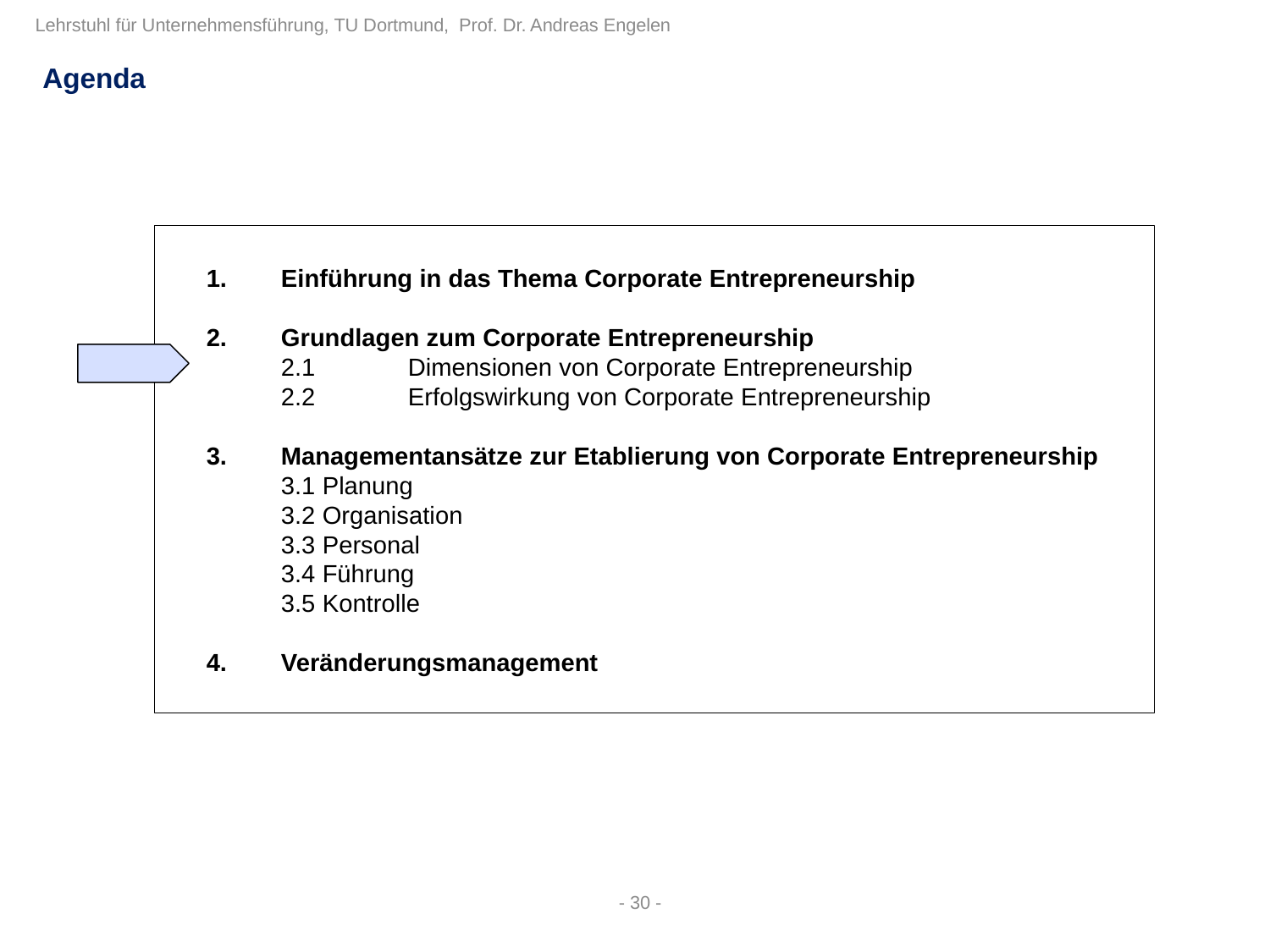

Agenda

Einführung in das Thema Corporate Entrepreneurship

2. 	Grundlagen zum Corporate Entrepreneurship
	2.1 	Dimensionen von Corporate Entrepreneurship
	2.2 	Erfolgswirkung von Corporate Entrepreneurship

3.	Managementansätze zur Etablierung von Corporate Entrepreneurship
	3.1 Planung
	3.2 Organisation
	3.3 Personal
	3.4 Führung
	3.5 Kontrolle

4. 	Veränderungsmanagement

- 30 -